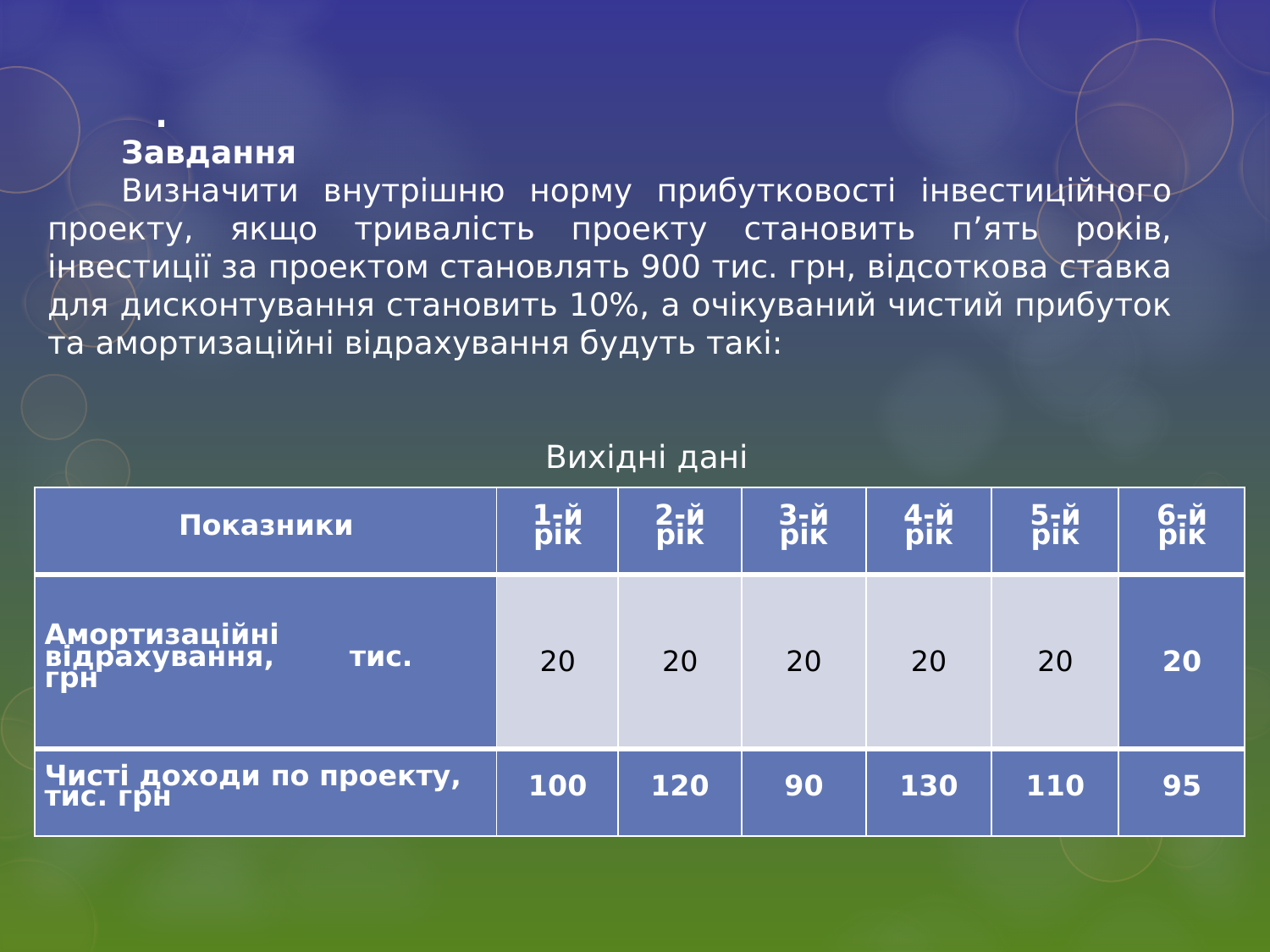

# .
Завдання
Визначити внутрішню норму прибутковості інвестиційного проекту, якщо тривалість проекту становить п’ять років, інвестиції за проектом становлять 900 тис. грн, відсоткова ставка для дисконтування становить 10%, а очікуваний чистий прибуток та амортизаційні відрахування будуть такі:

Вихідні дані
| Показники | 1-й рік | 2-й рік | 3-й рік | 4-й рік | 5-й рік | 6-й рік |
| --- | --- | --- | --- | --- | --- | --- |
| Амортизаційні відрахування, тис. грн | 20 | 20 | 20 | 20 | 20 | 20 |
| Чисті доходи по проекту, тис. грн | 100 | 120 | 90 | 130 | 110 | 95 |